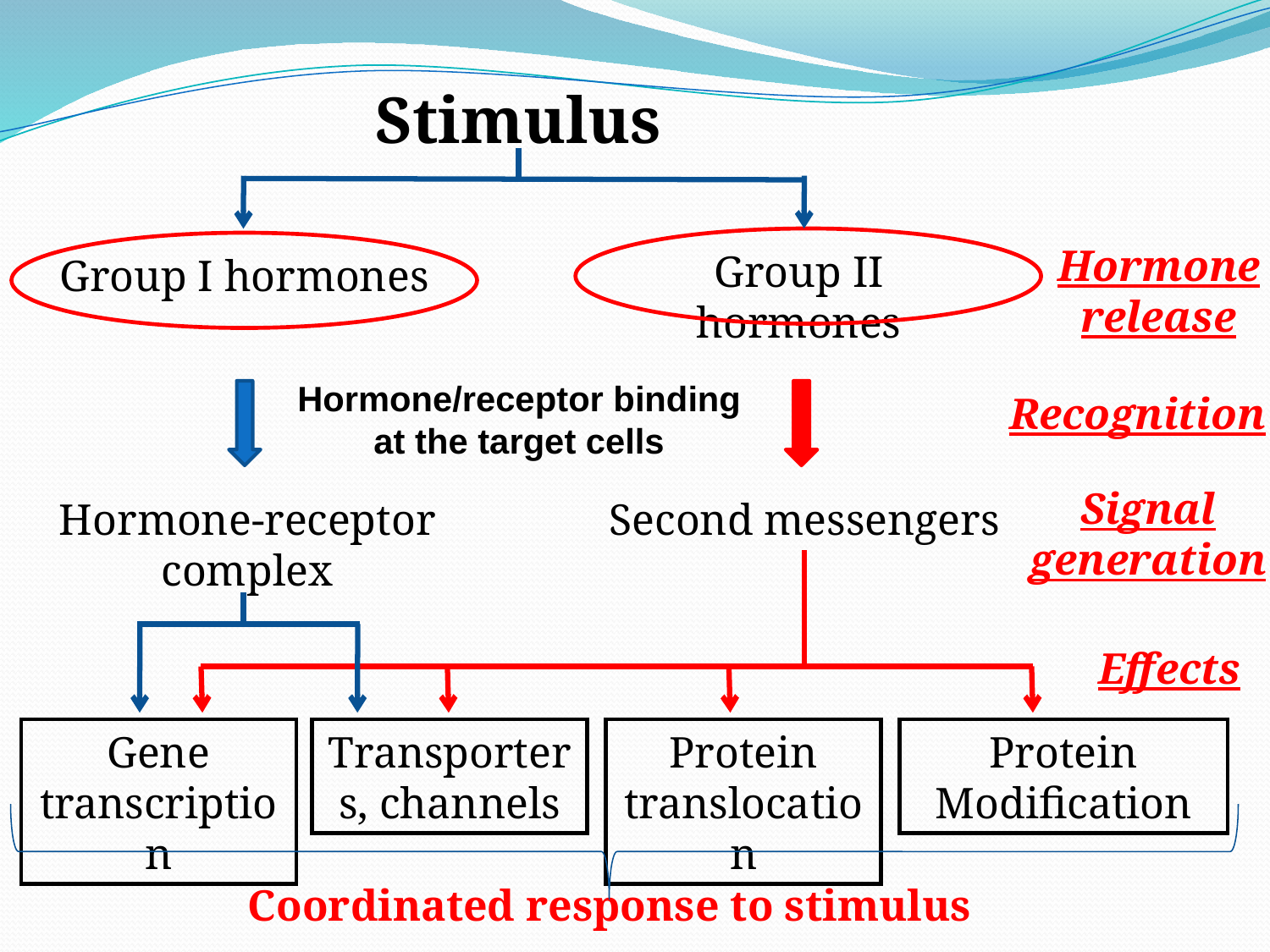

Stimulus

Hormone release

Group II hormones
Group I hormones
Hormone/receptor binding
at the target cells

Recognition
Signal generation
Hormone-receptor complex
Second messengers
Effects
Gene transcription
Transporters, channels
Protein translocation
Protein Modification
Coordinated response to stimulus